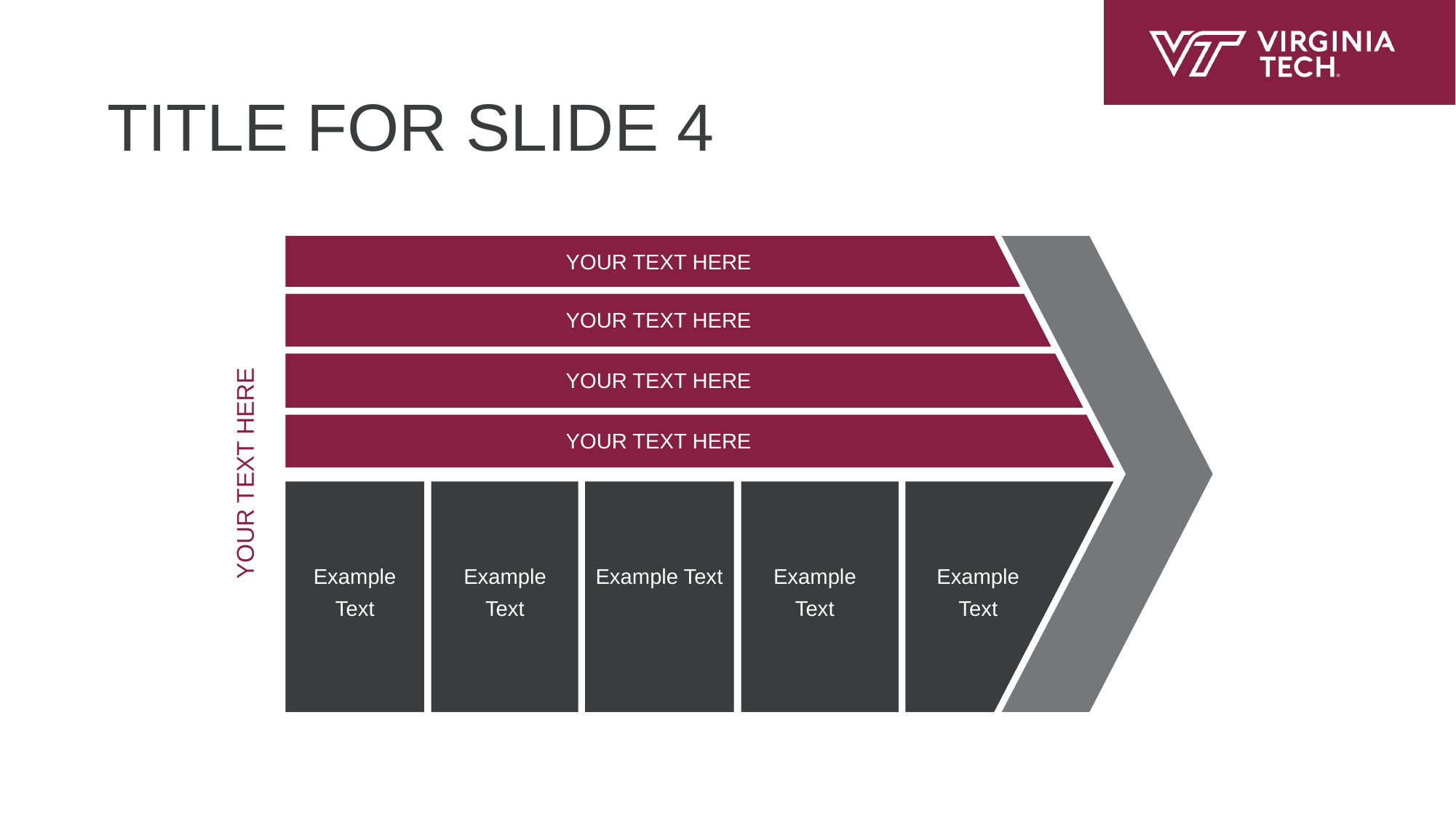

# TITLE FOR SLIDE 4

YOUR TEXT HERE
YOUR TEXT HERE
YOUR TEXT HERE
YOUR TEXT HERE
YOUR TEXT HERE
Example Text
Example Text
Example Text
Example Text
Example Text